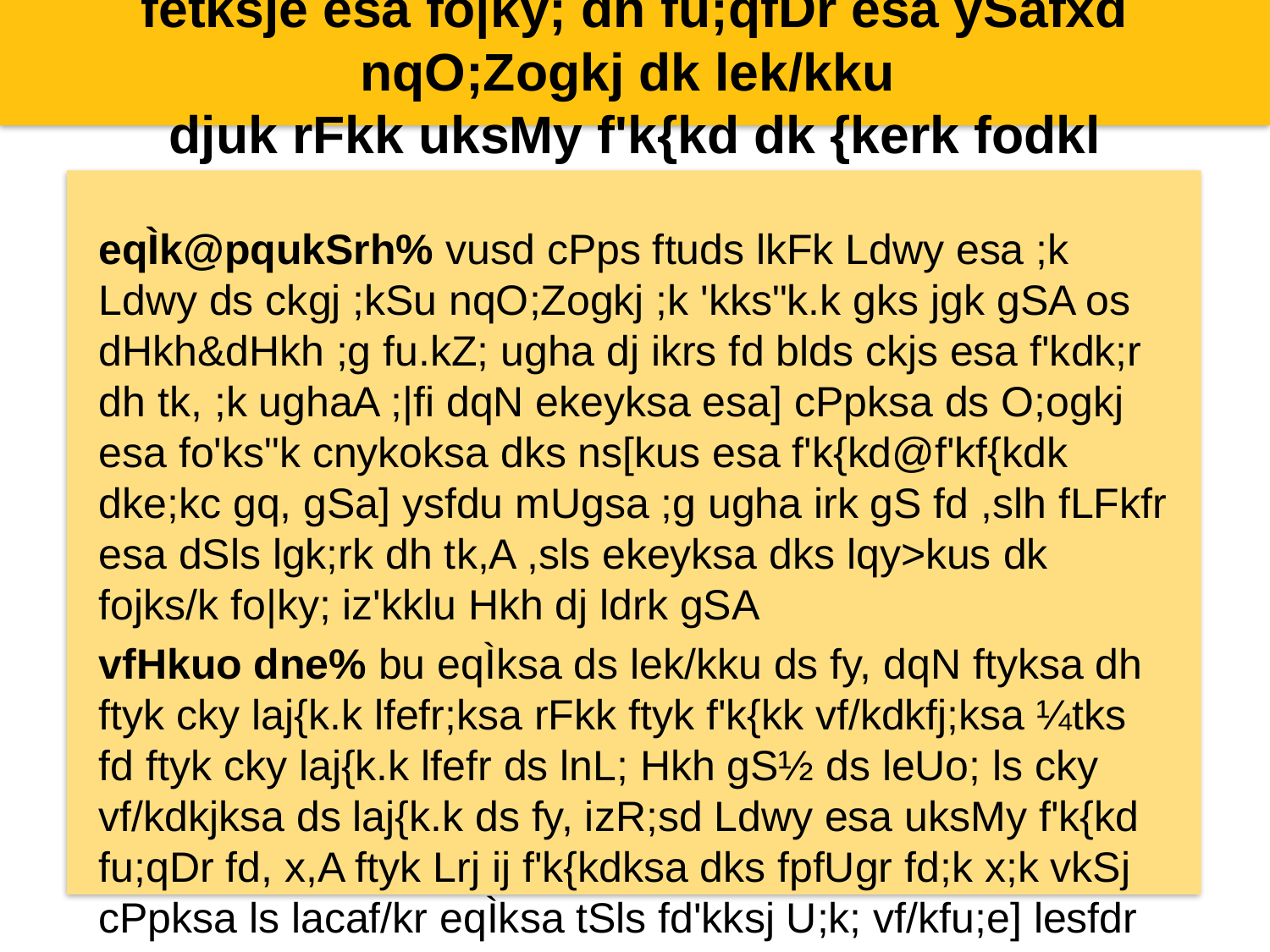

fetksje esa fo|ky; dh fu;qfDr esa ySafxd nqO;Zogkj dk lek/kku
djuk rFkk uksMy f'k{kd dk {kerk fodkl

eqÌk@pqukSrh% vusd cPps ftuds lkFk Ldwy esa ;k Ldwy ds ckgj ;kSu nqO;Zogkj ;k 'kks"k.k gks jgk gSA os dHkh&dHkh ;g fu.kZ; ugha dj ikrs fd blds ckjs esa f'kdk;r dh tk, ;k ughaA ;|fi dqN ekeyksa esa] cPpksa ds O;ogkj esa fo'ks"k cnykoksa dks ns[kus esa f'k{kd@f'kf{kdk dke;kc gq, gSa] ysfdu mUgsa ;g ugha irk gS fd ,slh fLFkfr esa dSls lgk;rk dh tk,A ,sls ekeyksa dks lqy>kus dk fojks/k fo|ky; iz'kklu Hkh dj ldrk gSA
vfHkuo dne% bu eqÌksa ds lek/kku ds fy, dqN ftyksa dh ftyk cky laj{k.k lfefr;ksa rFkk ftyk f'k{kk vf/kdkfj;ksa ¼tks fd ftyk cky laj{k.k lfefr ds lnL; Hkh gS½ ds leUo; ls cky vf/kdkjksa ds laj{k.k ds fy, izR;sd Ldwy esa uksMy f'k{kd fu;qDr fd, x,A ftyk Lrj ij f'k{kdksa dks fpfUgr fd;k x;k vkSj cPpksa ls lacaf/kr eqÌksa tSls fd'kksj U;k; vf/kfu;e] lesfdr cky laj{k.k ;kstuk] cky euksfoKku vkfn ij izf'kf{kr fd;k x;kA